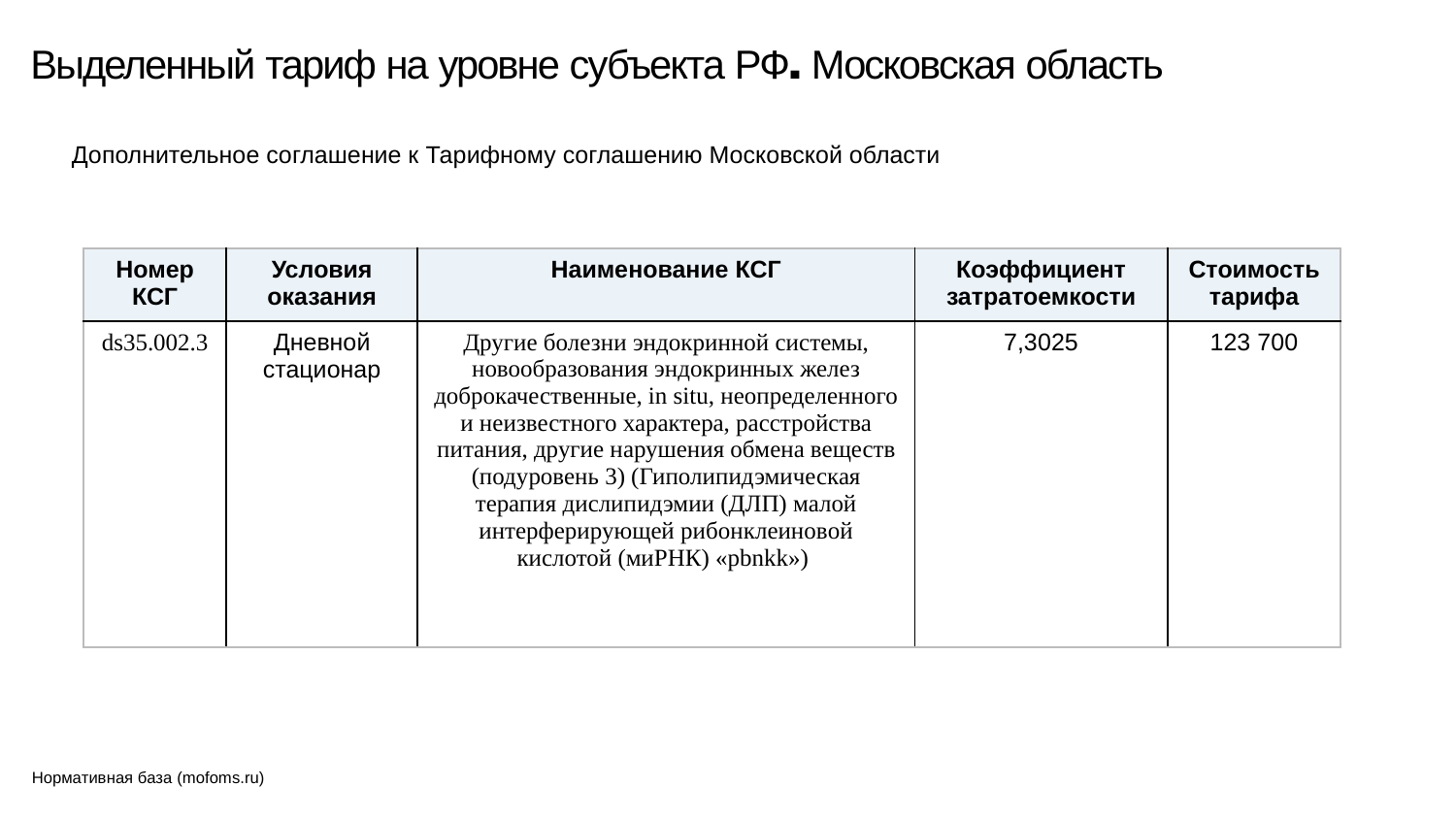

# Выделенный тариф на уровне субъекта РФ. Московская область
Дополнительное соглашение к Тарифному соглашению Московской области
| Номер КСГ | Условия оказания | Наименование КСГ | Коэффициент затратоемкости | Стоимость тарифа |
| --- | --- | --- | --- | --- |
| ds35.002.3 | Дневной стационар | Другие болезни эндокринной системы, новообразования эндокринных желез доброкачественные, in situ, неопределенного и неизвестного характера, расстройства питания, другие нарушения обмена веществ (подуровень 3) (Гиполипидэмическая терапия дислипидэмии (ДЛП) малой интерферирующей рибонклеиновой кислотой (миРНК) «pbnkk») | 7,3025 | 123 700 |
Нормативная база (mofoms.ru)